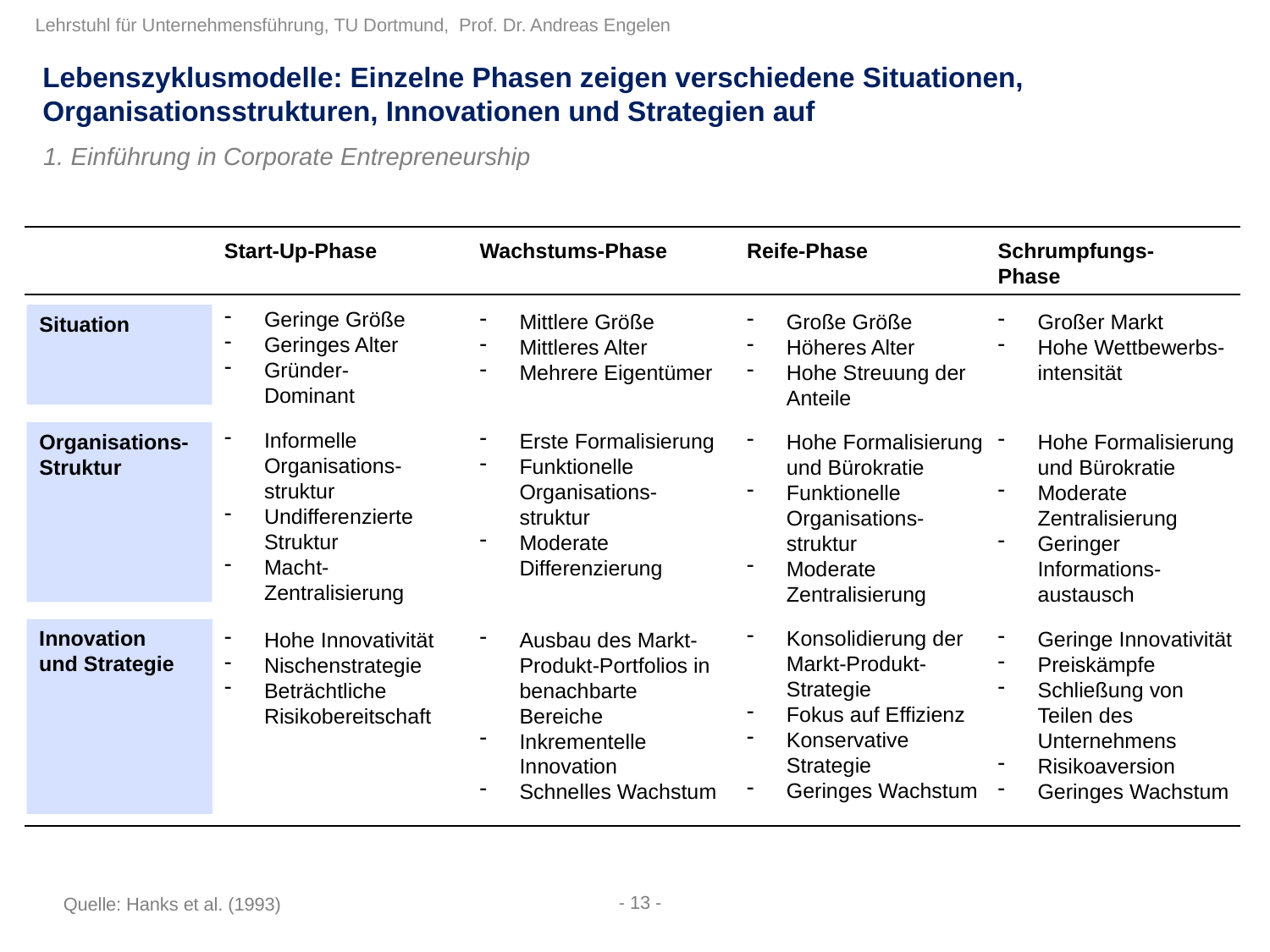

Lebenszyklusmodelle: Einzelne Phasen zeigen verschiedene Situationen, Organisationsstrukturen, Innovationen und Strategien auf
1. Einführung in Corporate Entrepreneurship
Wachstums-Phase
Reife-Phase
Start-Up-Phase
Schrumpfungs-Phase
Geringe Größe
Geringes Alter
Gründer-Dominant
Mittlere Größe
Mittleres Alter
Mehrere Eigentümer
Große Größe
Höheres Alter
Hohe Streuung der Anteile
Großer Markt
Hohe Wettbewerbs-intensität
Situation
Informelle Organisations-struktur
Undifferenzierte Struktur
Macht-Zentralisierung
Erste Formalisierung
Funktionelle Organisations-struktur
Moderate Differenzierung
Organisations-Struktur
Hohe Formalisierung und Bürokratie
Funktionelle Organisations-struktur
Moderate Zentralisierung
Hohe Formalisierung und Bürokratie
Moderate Zentralisierung
Geringer Informations-austausch
Konsolidierung der Markt-Produkt-Strategie
Fokus auf Effizienz
Konservative Strategie
Geringes Wachstum
Innovation
und Strategie
Geringe Innovativität
Preiskämpfe
Schließung von Teilen des Unternehmens
Risikoaversion
Geringes Wachstum
Hohe Innovativität
Nischenstrategie
Beträchtliche Risikobereitschaft
Ausbau des Markt-Produkt-Portfolios in benachbarte Bereiche
Inkrementelle Innovation
Schnelles Wachstum
- 13 -
Quelle: Hanks et al. (1993)